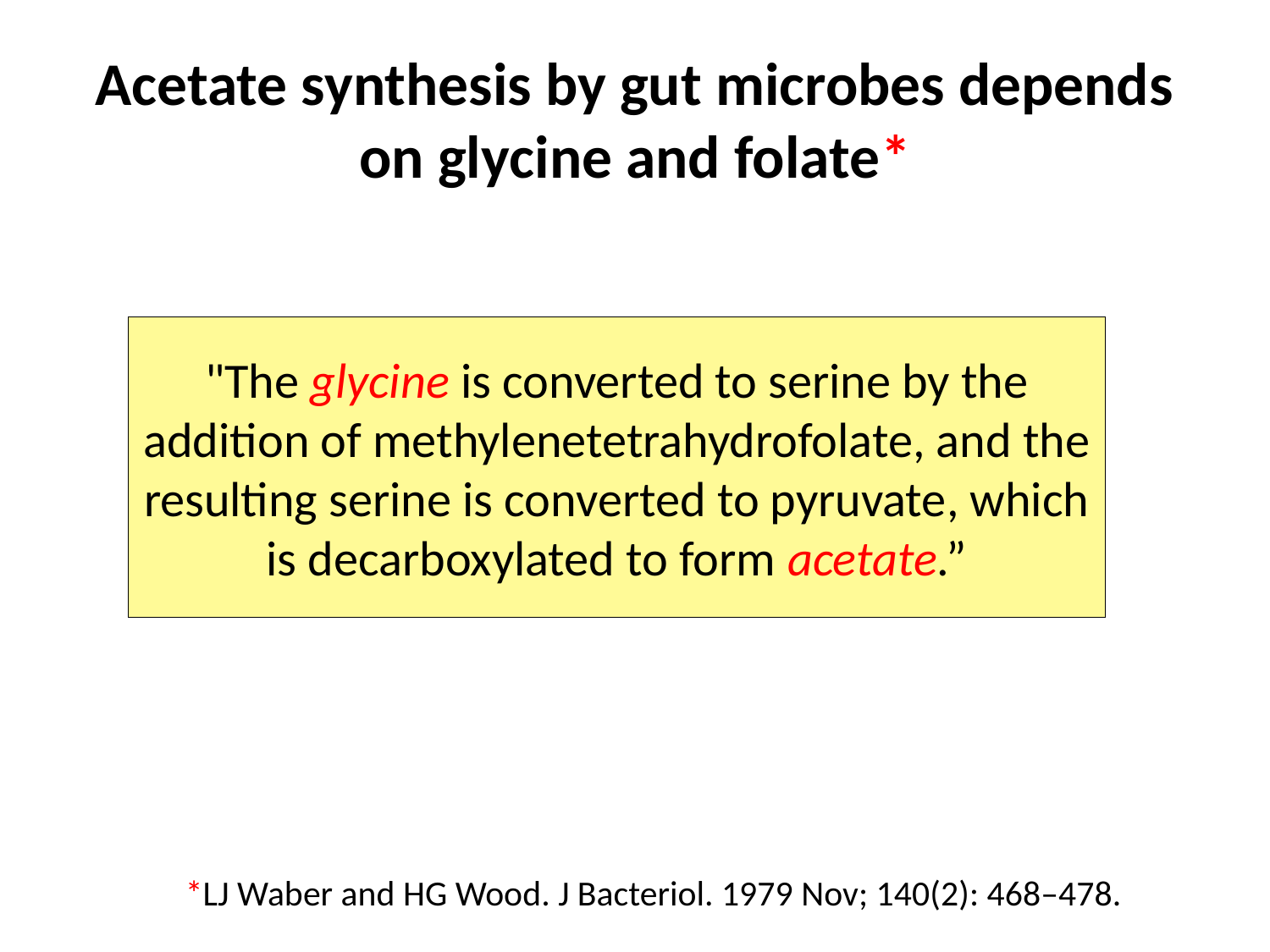

# Acetate synthesis by gut microbes depends on glycine and folate*
"The glycine is converted to serine by the addition of methylenetetrahydrofolate, and the resulting serine is converted to pyruvate, which is decarboxylated to form acetate.”
*LJ Waber and HG Wood. J Bacteriol. 1979 Nov; 140(2): 468–478.